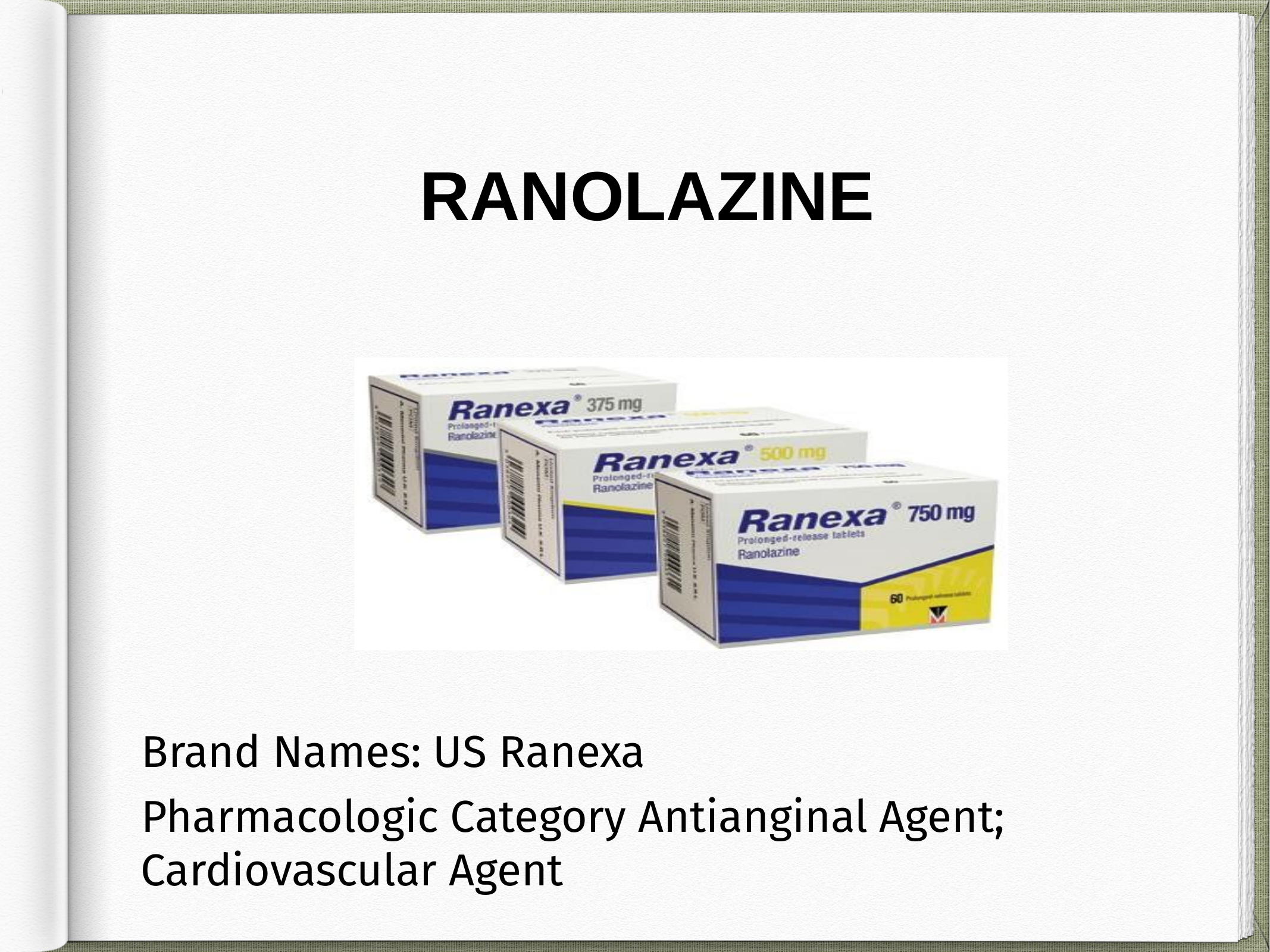

RANOLAZINE

Brand Names: US Ranexa
Pharmacologic Category Antianginal Agent; Cardiovascular Agent